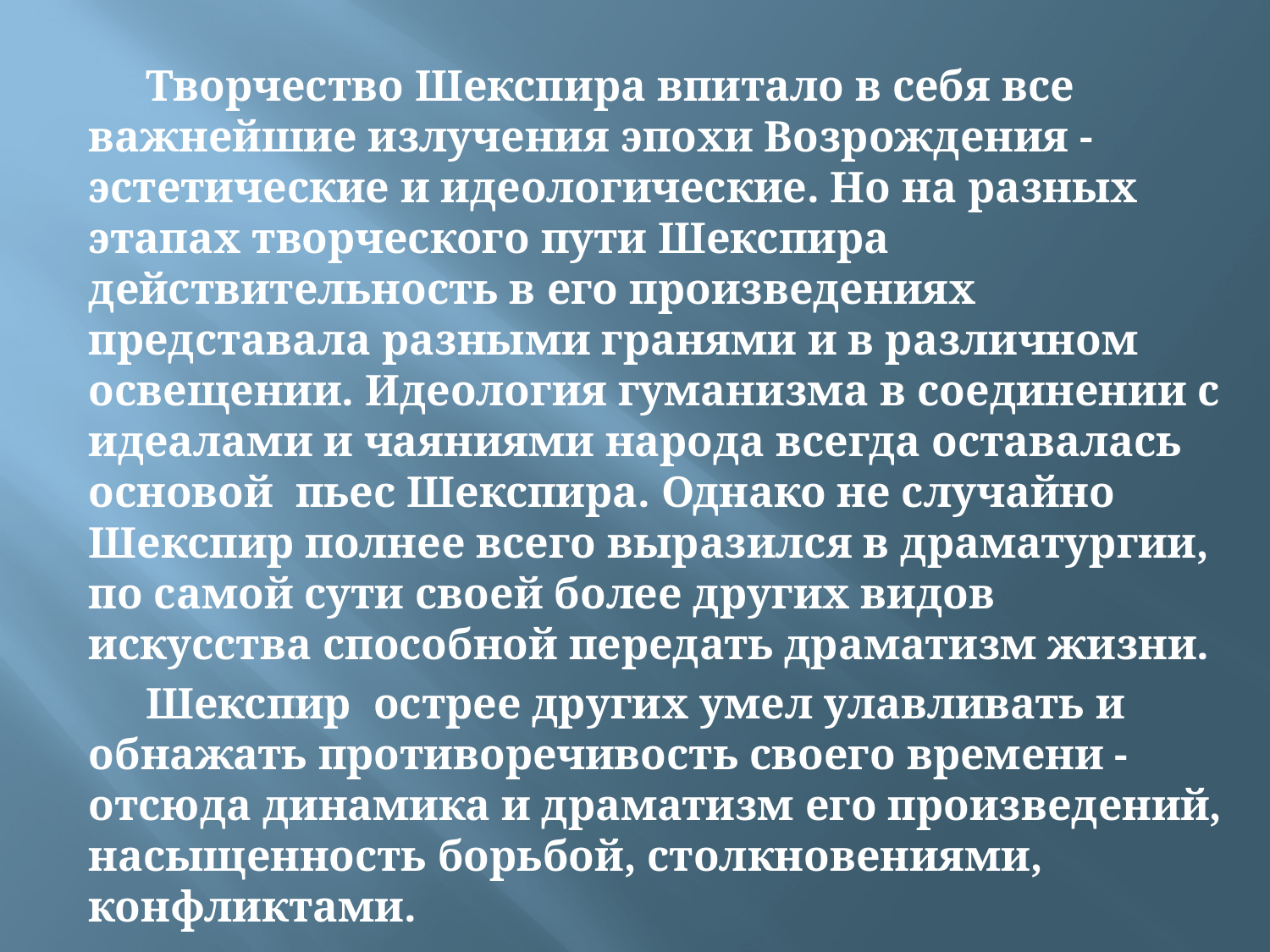

Творчество Шекспира впитало в себя все важнейшие излучения эпохи Возрождения - эстетические и идеологические. Но на разных этапах творческого пути Шекспира действительность в его произведениях представала разными гранями и в различном освещении. Идеология гуманизма в соединении с идеалами и чаяниями народа всегда оставалась основой  пьес Шекспира. Однако не случайно Шекспир полнее всего выразился в драматургии, по самой сути своей более других видов искусства способной передать драматизм жизни.
Шекспир  острее других умел улавливать и обнажать противоречивость своего времени - отсюда динамика и драматизм его произведений, насыщенность борьбой, столкновениями, конфликтами.